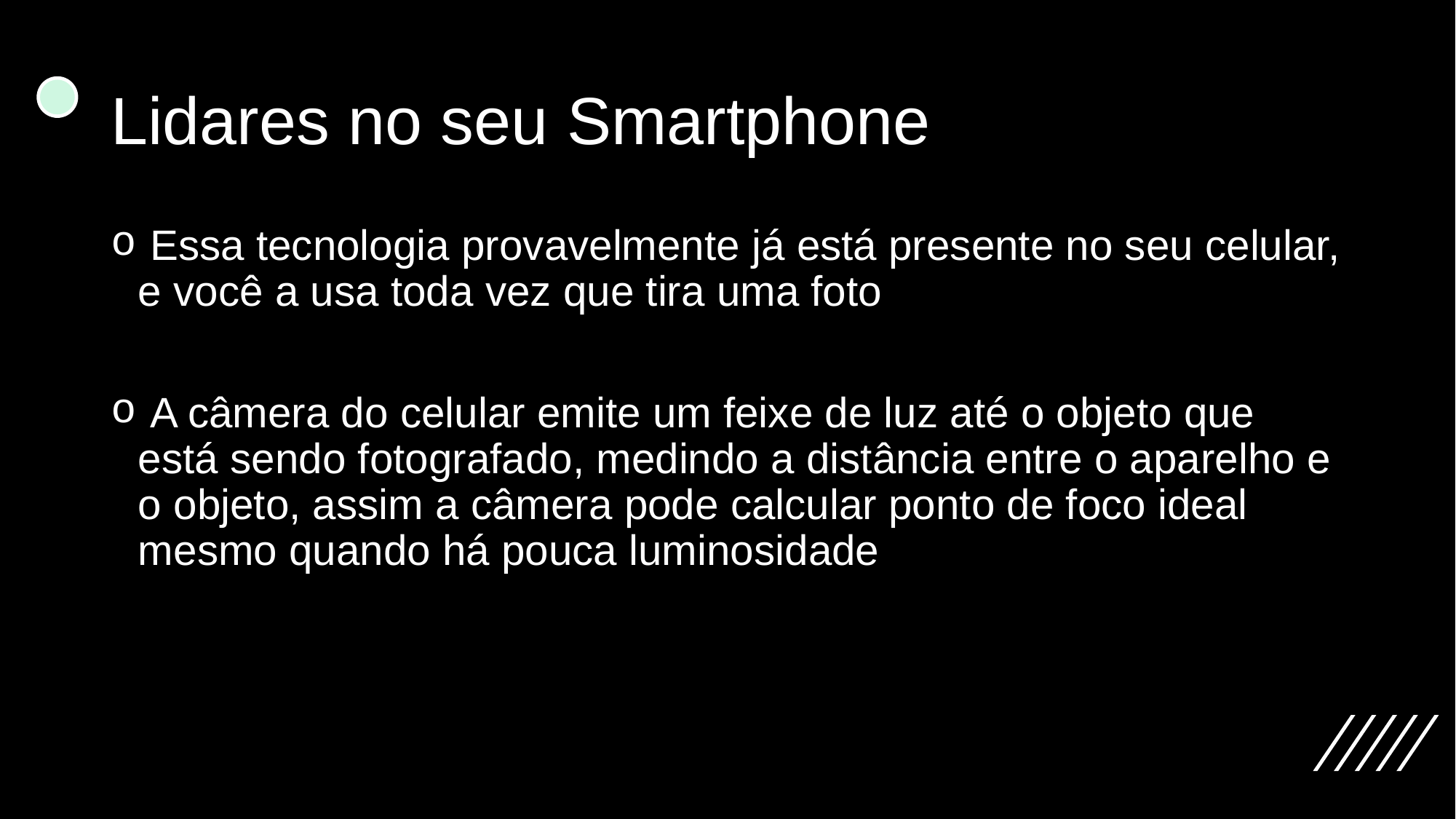

# Lidares no seu Smartphone
 Essa tecnologia provavelmente já está presente no seu celular, e você a usa toda vez que tira uma foto

 A câmera do celular emite um feixe de luz até o objeto que está sendo fotografado, medindo a distância entre o aparelho e o objeto, assim a câmera pode calcular ponto de foco ideal mesmo quando há pouca luminosidade